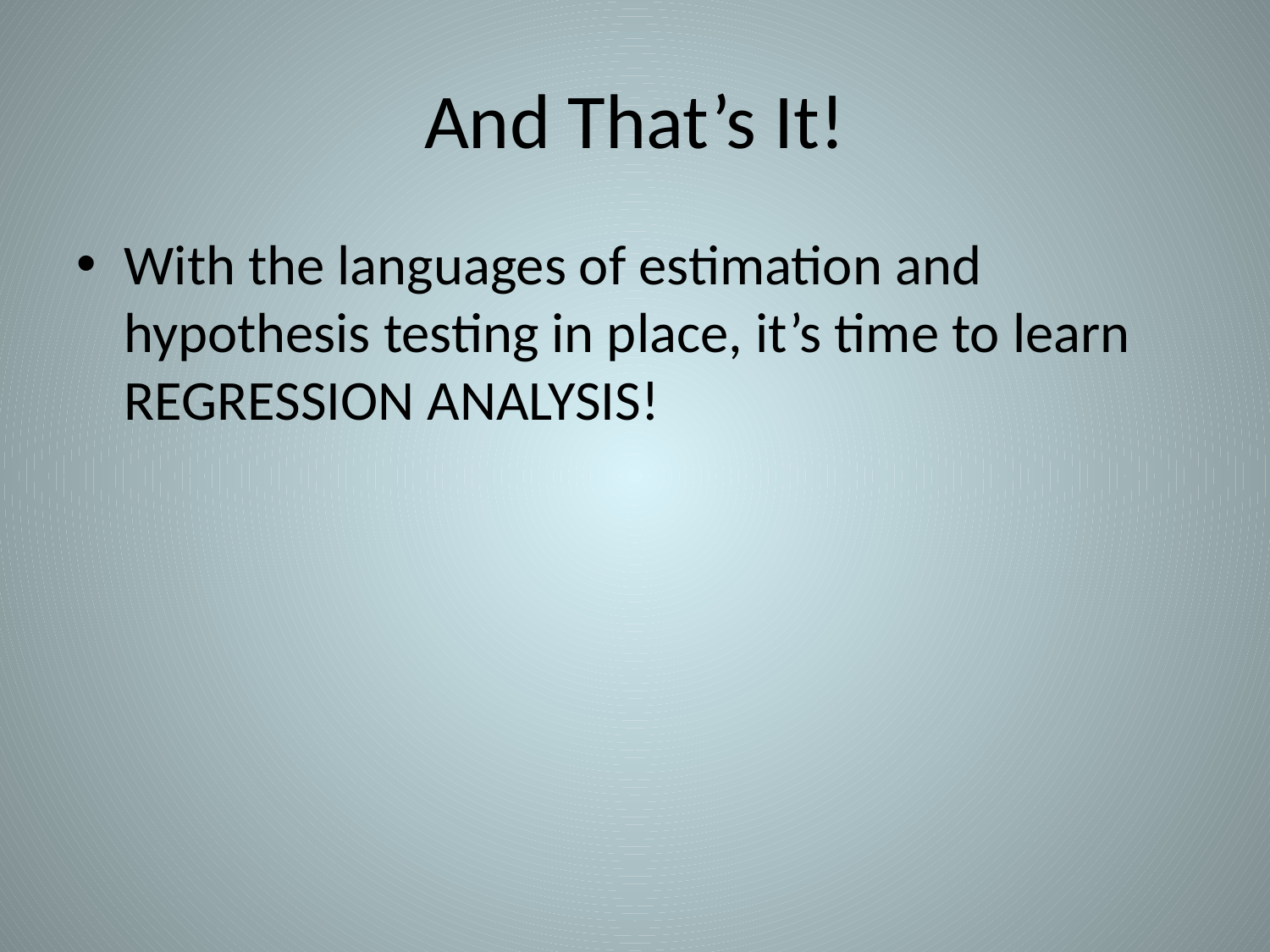

# And That’s It!
With the languages of estimation and hypothesis testing in place, it’s time to learn REGRESSION ANALYSIS!